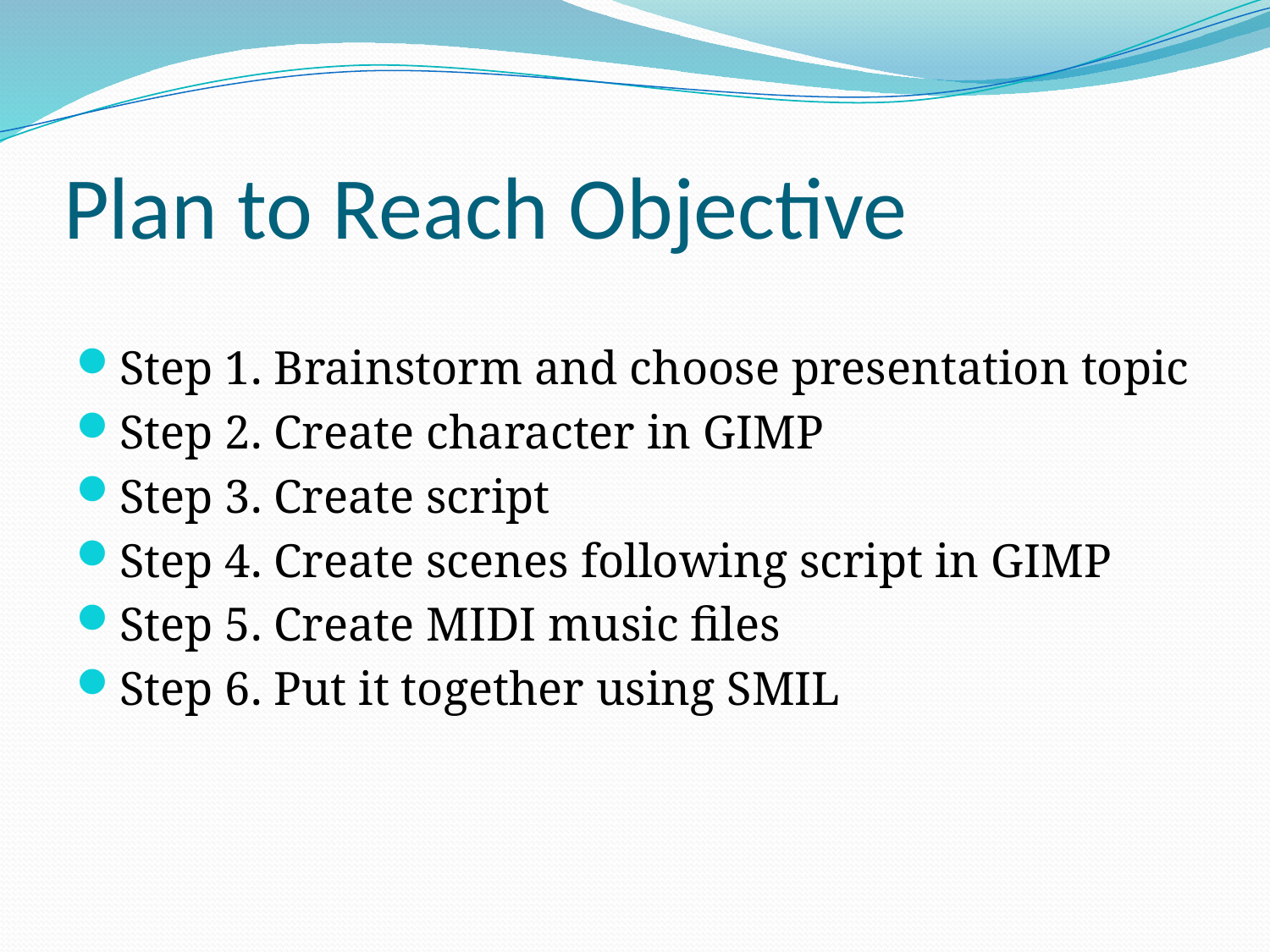

# Plan to Reach Objective

Step 1. Brainstorm and choose presentation topic
Step 2. Create character in GIMP
Step 3. Create script
Step 4. Create scenes following script in GIMP
Step 5. Create MIDI music files
Step 6. Put it together using SMIL